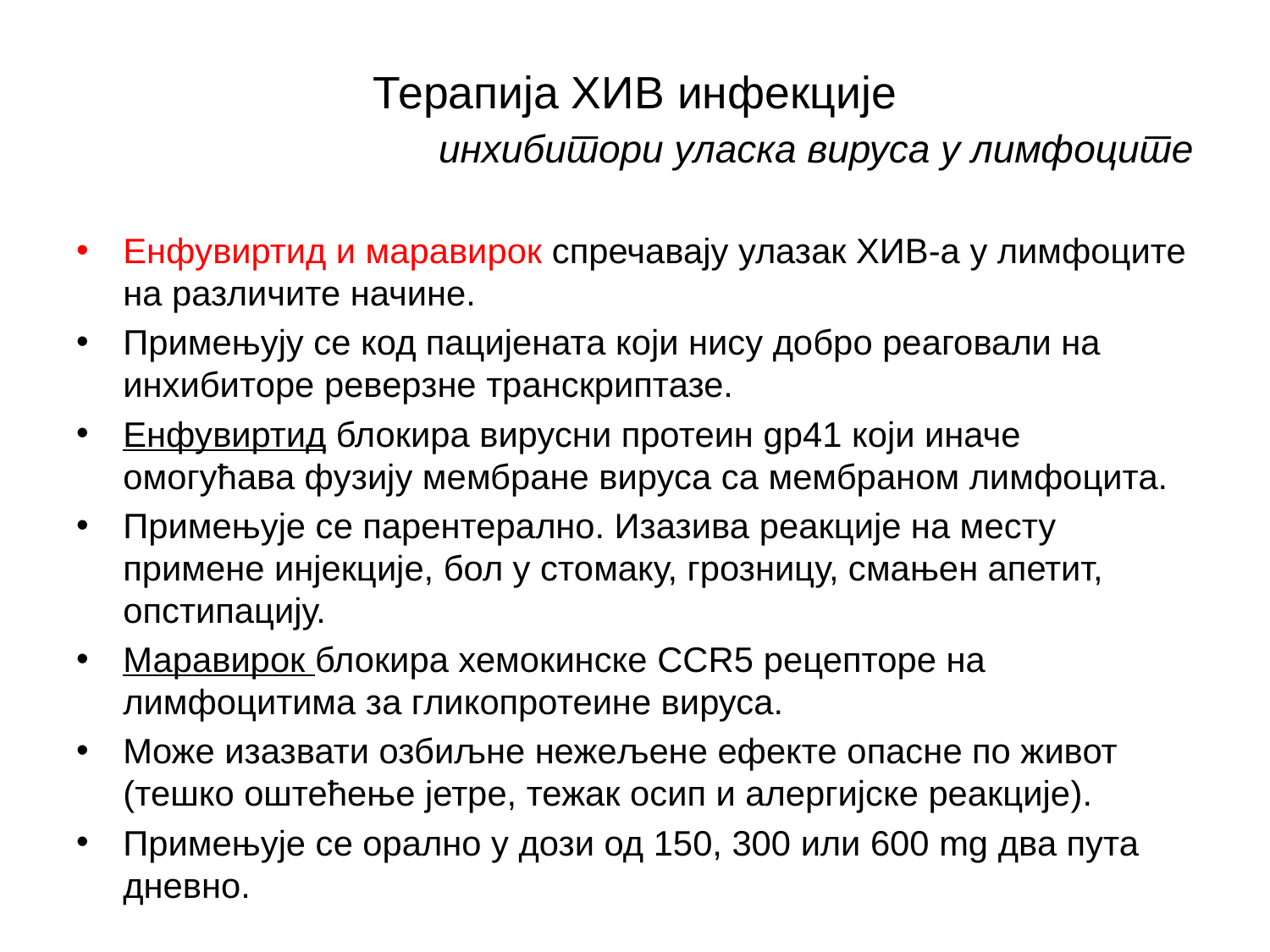

# Терапија ХИВ инфекције инхибитори уласка вируса у лимфоците
Енфувиртид и маравирок спречавају улазак ХИВ-а у лимфоците на различите начине.
Примењују се код пацијената који нису добро реаговали на инхибиторе реверзне транскриптазе.
Енфувиртид блокира вирусни протеин gp41 који иначе омогућава фузију мембране вируса са мембраном лимфоцита.
Примењује се парентерално. Изазива реакције на месту примене инјекције, бол у стомаку, грозницу, смањен апетит, опстипацију.
Маравирок блокира хемокинске CCR5 рецепторе на лимфоцитима за гликопротеине вируса.
Mоже изазвати озбиљне нежељене ефекте опасне по живот (тешко оштећење јетре, тежак осип и алергијске реакције).
Примењује се орално у дози од 150, 300 или 600 mg два пута дневно.